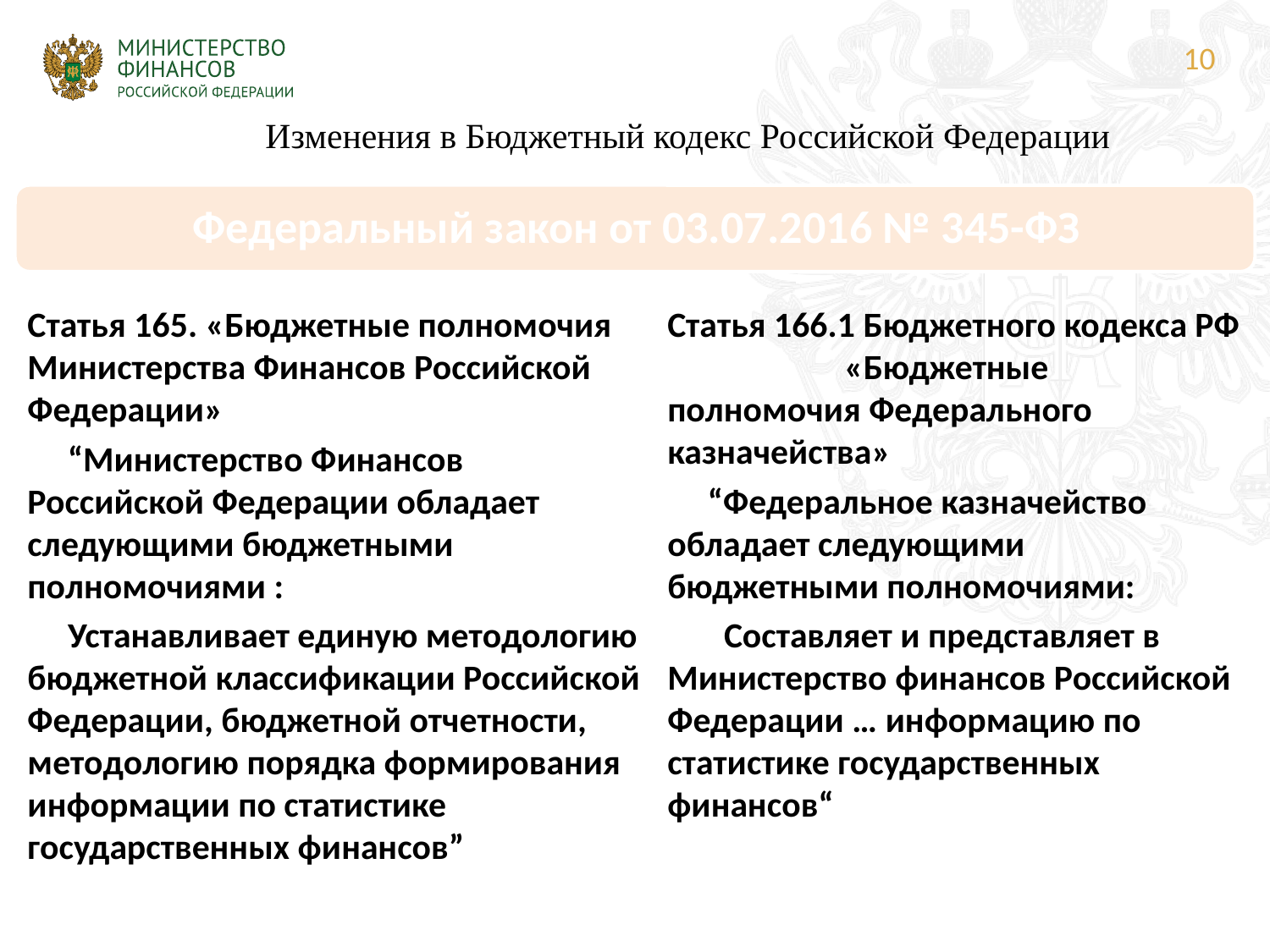

10
# Изменения в Бюджетный кодекс Российской Федерации
Федеральный закон от 03.07.2016 № 345-ФЗ
Статья 165. «Бюджетные полномочия Министерства Финансов Российской Федерации»
     “Министерство Финансов Российской Федерации обладает следующими бюджетными полномочиями :
     Устанавливает единую методологию бюджетной классификации Российской Федерации, бюджетной отчетности, методологию порядка формирования информации по статистике государственных финансов”
Статья 166.1 Бюджетного кодекса РФ                       «Бюджетные полномочия Федерального казначейства»
     “Федеральное казначейство обладает следующими бюджетными полномочиями:
       Cоставляет и представляет в Министерство финансов Российской Федерации … информацию по статистике государственных финансов“